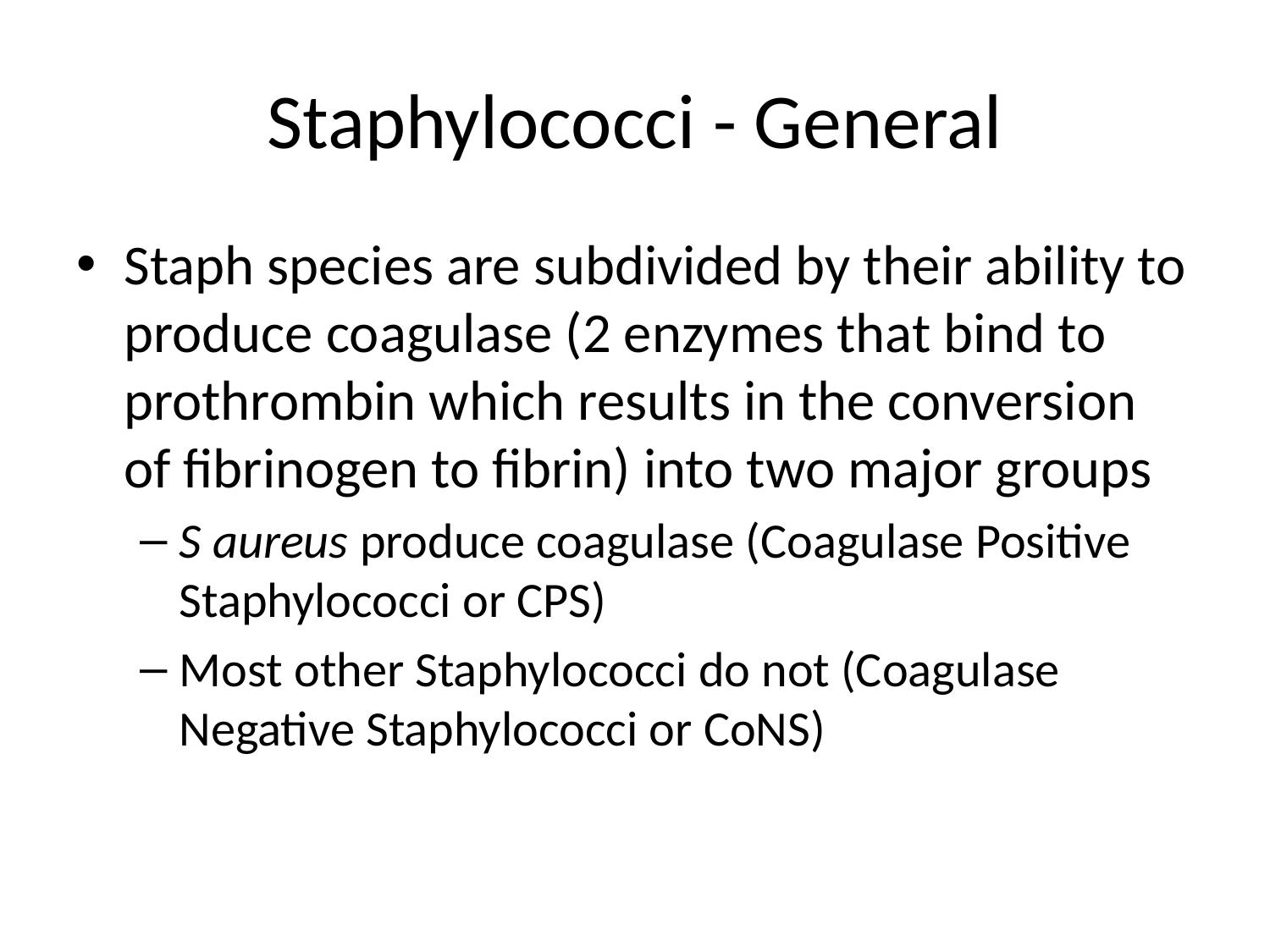

# Staphylococci - General
Staph species are subdivided by their ability to produce coagulase (2 enzymes that bind to prothrombin which results in the conversion of fibrinogen to fibrin) into two major groups
S aureus produce coagulase (Coagulase Positive Staphylococci or CPS)
Most other Staphylococci do not (Coagulase Negative Staphylococci or CoNS)